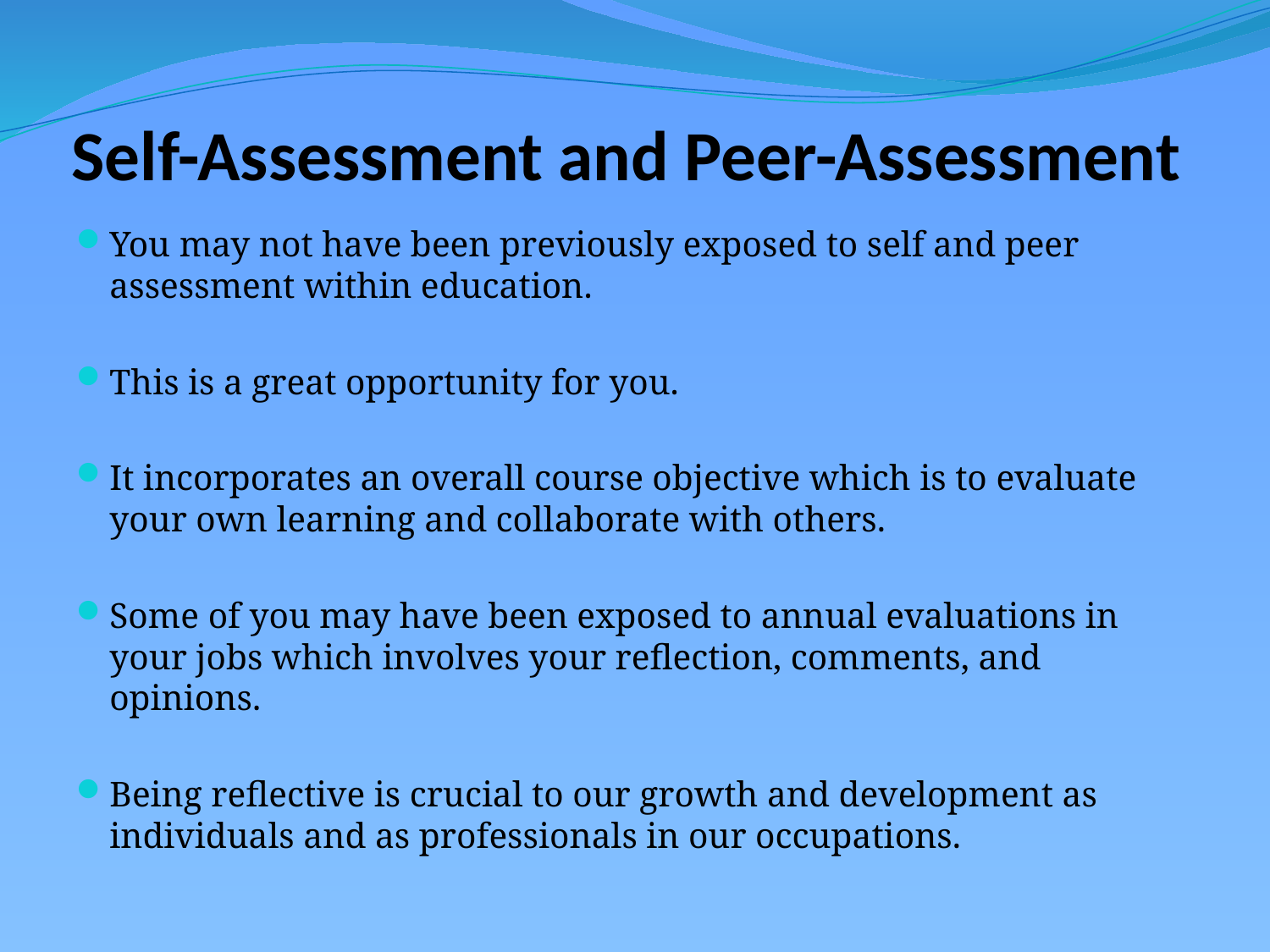

# Self-Assessment and Peer-Assessment
You may not have been previously exposed to self and peer assessment within education.

This is a great opportunity for you.

It incorporates an overall course objective which is to evaluate your own learning and collaborate with others.

Some of you may have been exposed to annual evaluations in your jobs which involves your reflection, comments, and opinions.

Being reflective is crucial to our growth and development as individuals and as professionals in our occupations.